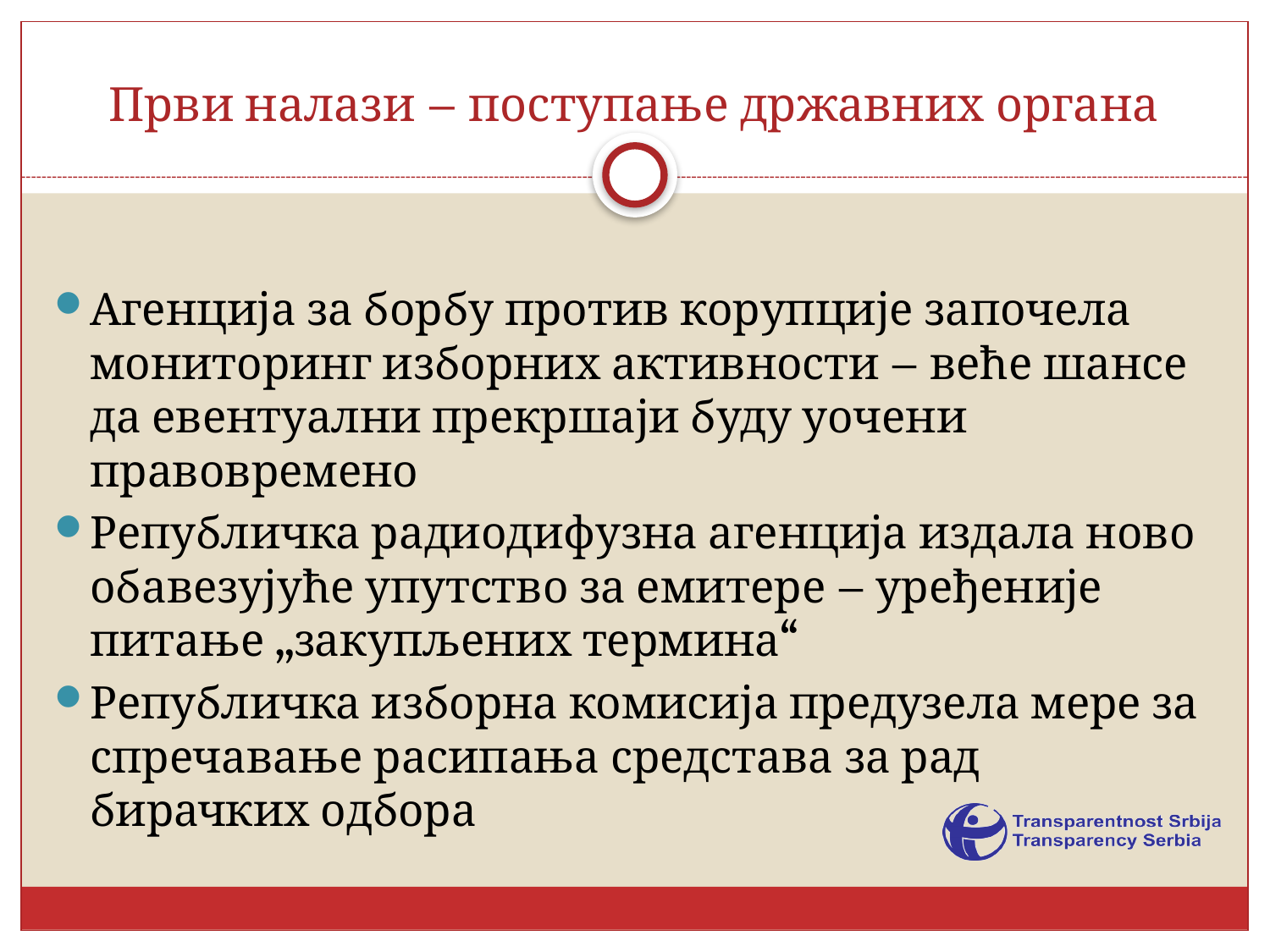

# Први налази – поступање државних органа

Агенција за борбу против корупције започела мониторинг изборних активности – веће шансе да евентуални прекршаји буду уочени правовремено
Републичка радиодифузна агенција издала ново обавезујуће упутство за емитере – уређеније питање „закупљених термина“
Републичка изборна комисија предузела мере за спречавање расипања средстава за рад бирачких одбора